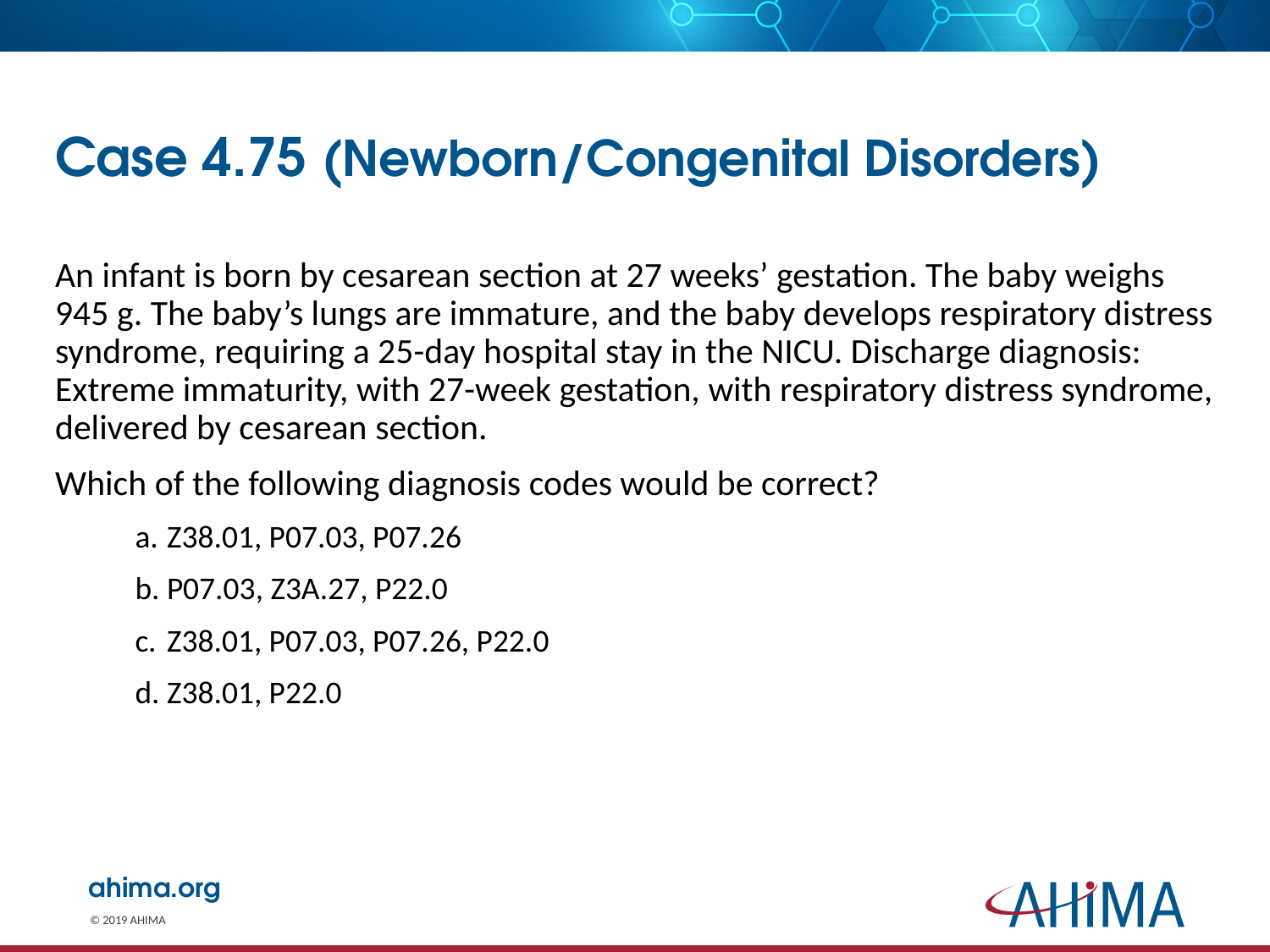

# Case 4.75 (Newborn/Congenital Disorders)

An infant is born by cesarean section at 27 weeks’ gestation. The baby weighs 945 g. The baby’s lungs are immature, and the baby develops respiratory distress syndrome, requiring a 25-day hospital stay in the NICU. Discharge diagnosis: Extreme immaturity, with 27-week gestation, with respiratory distress syndrome, delivered by cesarean section.
Which of the following diagnosis codes would be correct?
Z38.01, P07.03, P07.26
b.	P07.03, Z3A.27, P22.0
c.	Z38.01, P07.03, P07.26, P22.0
d.	Z38.01, P22.0